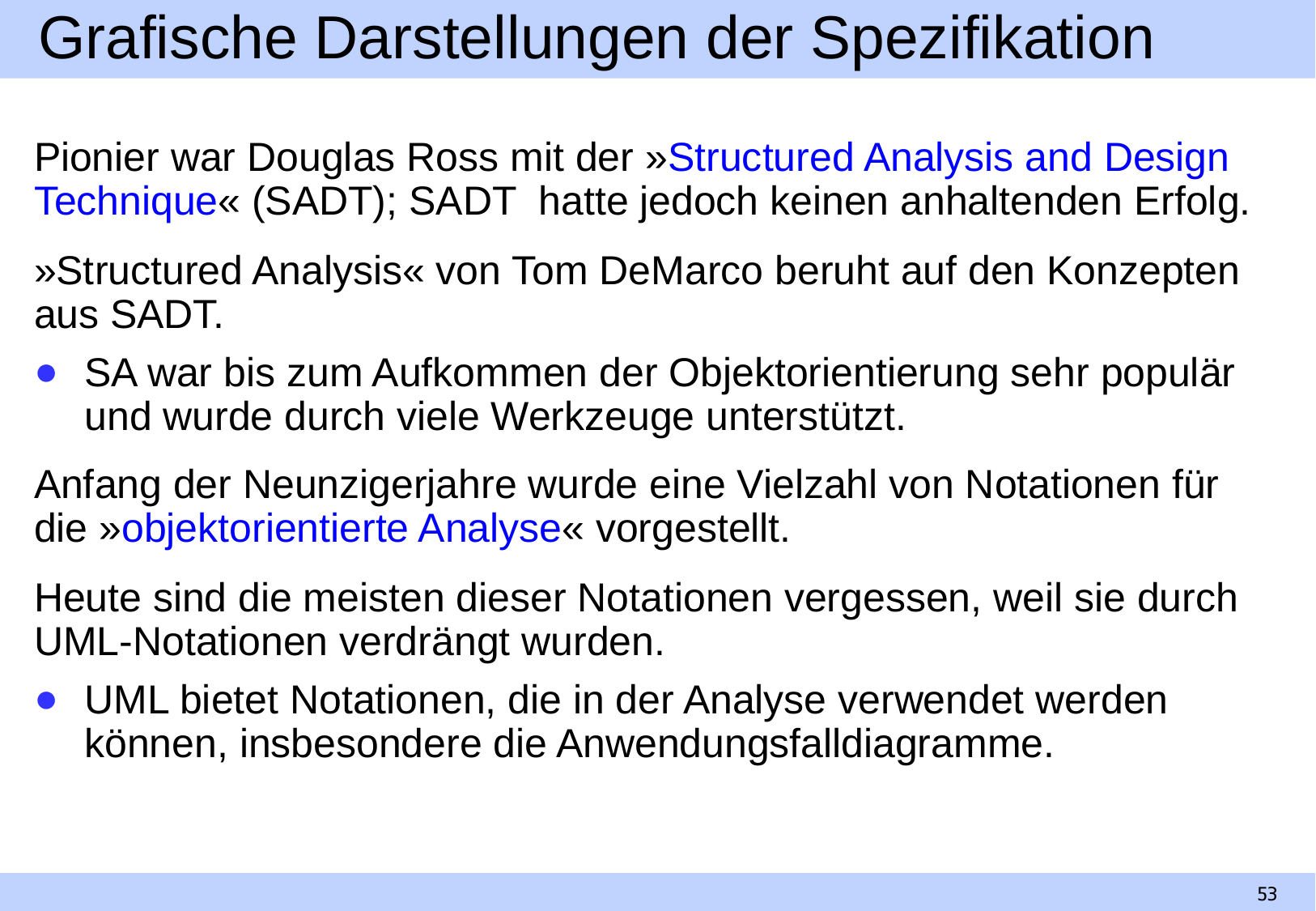

# Grafische Darstellungen der Spezifikation
Pionier war Douglas Ross mit der »Structured Analysis and Design Technique« (SADT); SADT  hatte jedoch keinen anhaltenden Erfolg.
»Structured Analysis« von Tom DeMarco beruht auf den Konzepten aus SADT.
SA war bis zum Aufkommen der Objektorientierung sehr populär und wurde durch viele Werkzeuge unterstützt.
Anfang der Neunzigerjahre wurde eine Vielzahl von Notationen für die »objektorientierte Analyse« vorgestellt.
Heute sind die meisten dieser Notationen vergessen, weil sie durch UML-Notationen verdrängt wurden.
UML bietet Notationen, die in der Analyse verwendet werden können, insbesondere die Anwendungsfalldiagramme.
53